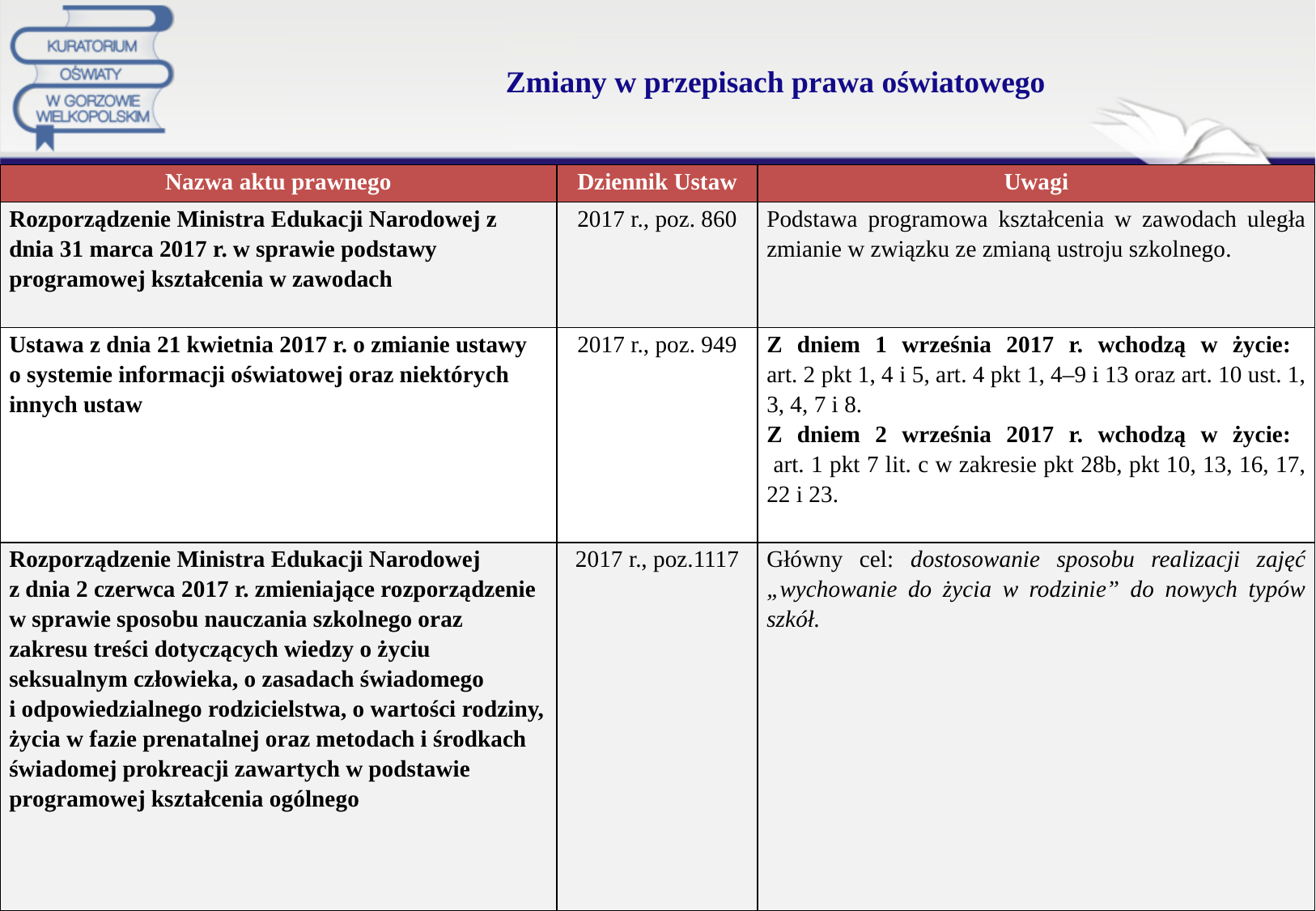

# Zmiany w przepisach prawa oświatowego
| Nazwa aktu prawnego | Dziennik Ustaw | Uwagi |
| --- | --- | --- |
| Rozporządzenie Ministra Edukacji Narodowej z dnia 31 marca 2017 r. w sprawie podstawy programowej kształcenia w zawodach | 2017 r., poz. 860 | Podstawa programowa kształcenia w zawodach uległa zmianie w związku ze zmianą ustroju szkolnego. |
| Ustawa z dnia 21 kwietnia 2017 r. o zmianie ustawy o systemie informacji oświatowej oraz niektórych innych ustaw | 2017 r., poz. 949 | Z dniem 1 września 2017 r. wchodzą w życie: art. 2 pkt 1, 4 i 5, art. 4 pkt 1, 4–9 i 13 oraz art. 10 ust. 1, 3, 4, 7 i 8. Z dniem 2 września 2017 r. wchodzą w życie: art. 1 pkt 7 lit. c w zakresie pkt 28b, pkt 10, 13, 16, 17, 22 i 23. |
| Rozporządzenie Ministra Edukacji Narodowej z dnia 2 czerwca 2017 r. zmieniające rozporządzenie w sprawie sposobu nauczania szkolnego oraz zakresu treści dotyczących wiedzy o życiu seksualnym człowieka, o zasadach świadomego i odpowiedzialnego rodzicielstwa, o wartości rodziny, życia w fazie prenatalnej oraz metodach i środkach świadomej prokreacji zawartych w podstawie programowej kształcenia ogólnego | 2017 r., poz.1117 | Główny cel: dostosowanie sposobu realizacji zajęć „wychowanie do życia w rodzinie” do nowych typów szkół. |
38